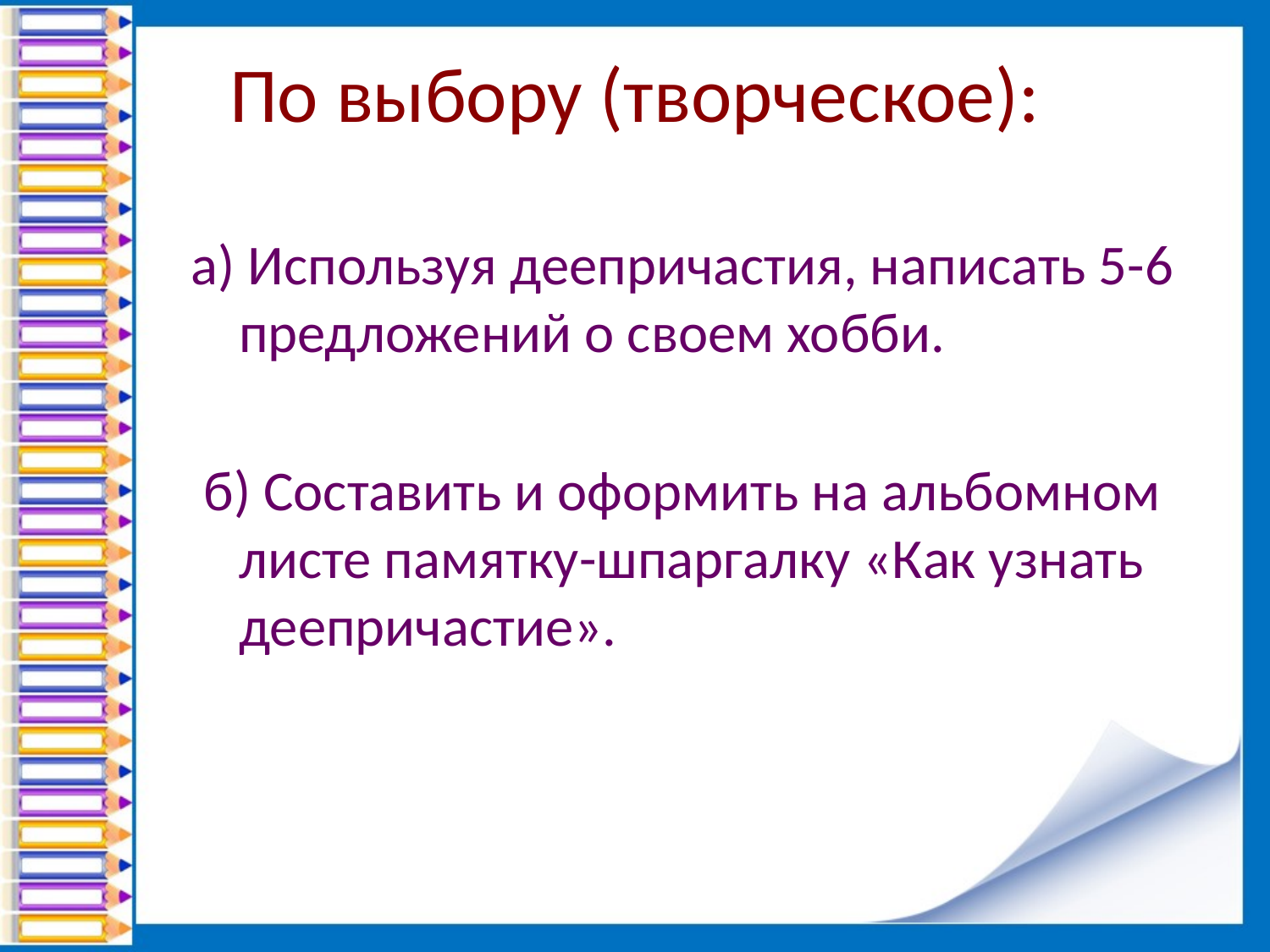

# По выбору (творческое):
а) Используя деепричастия, написать 5-6 предложений о своем хобби.

 б) Составить и оформить на альбомном листе памятку-шпаргалку «Как узнать деепричастие».